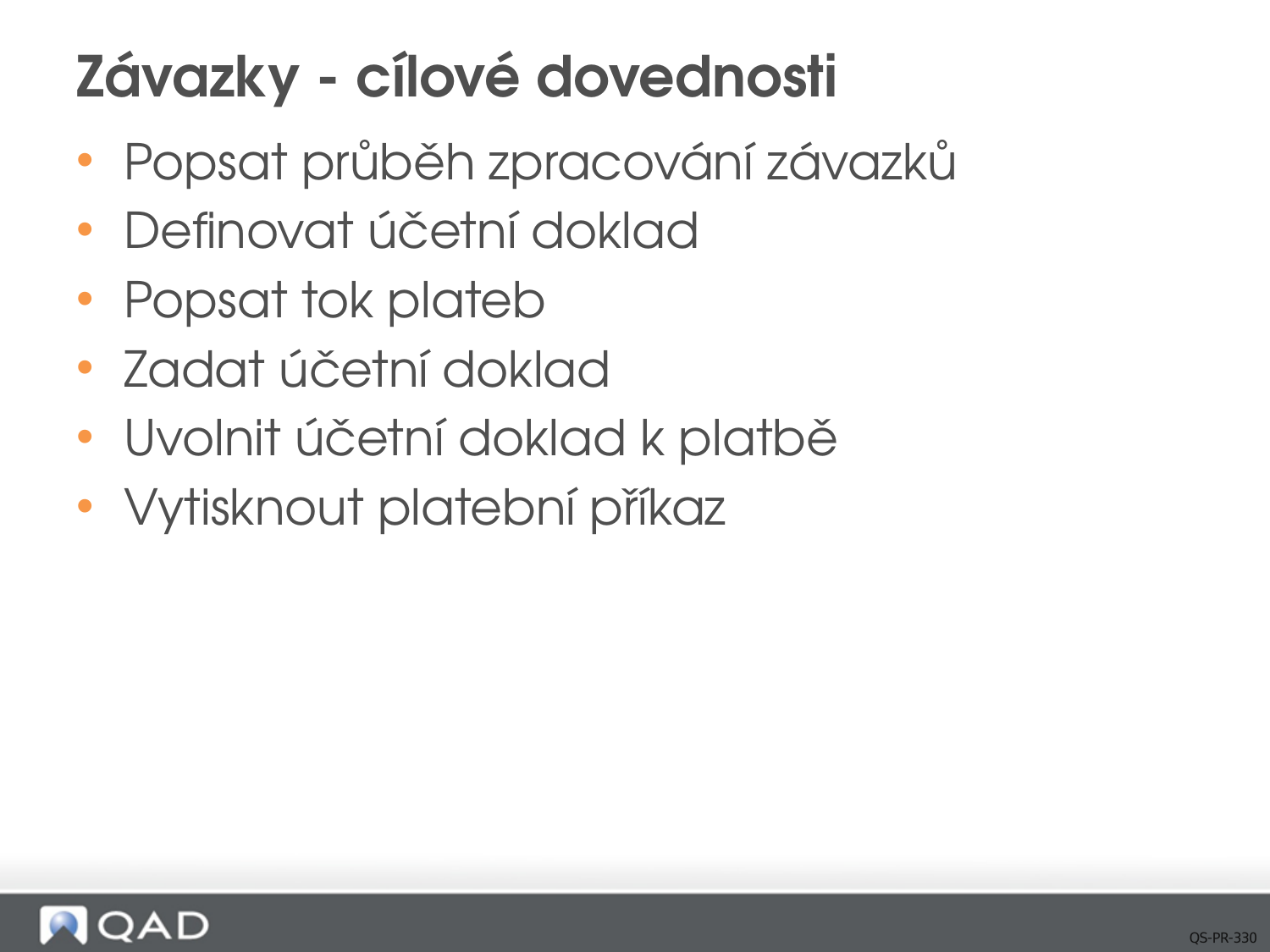

# Závazky - cílové dovednosti
Popsat průběh zpracování závazků
Definovat účetní doklad
Popsat tok plateb
Zadat účetní doklad
Uvolnit účetní doklad k platbě
Vytisknout platební příkaz

QS-PR-330